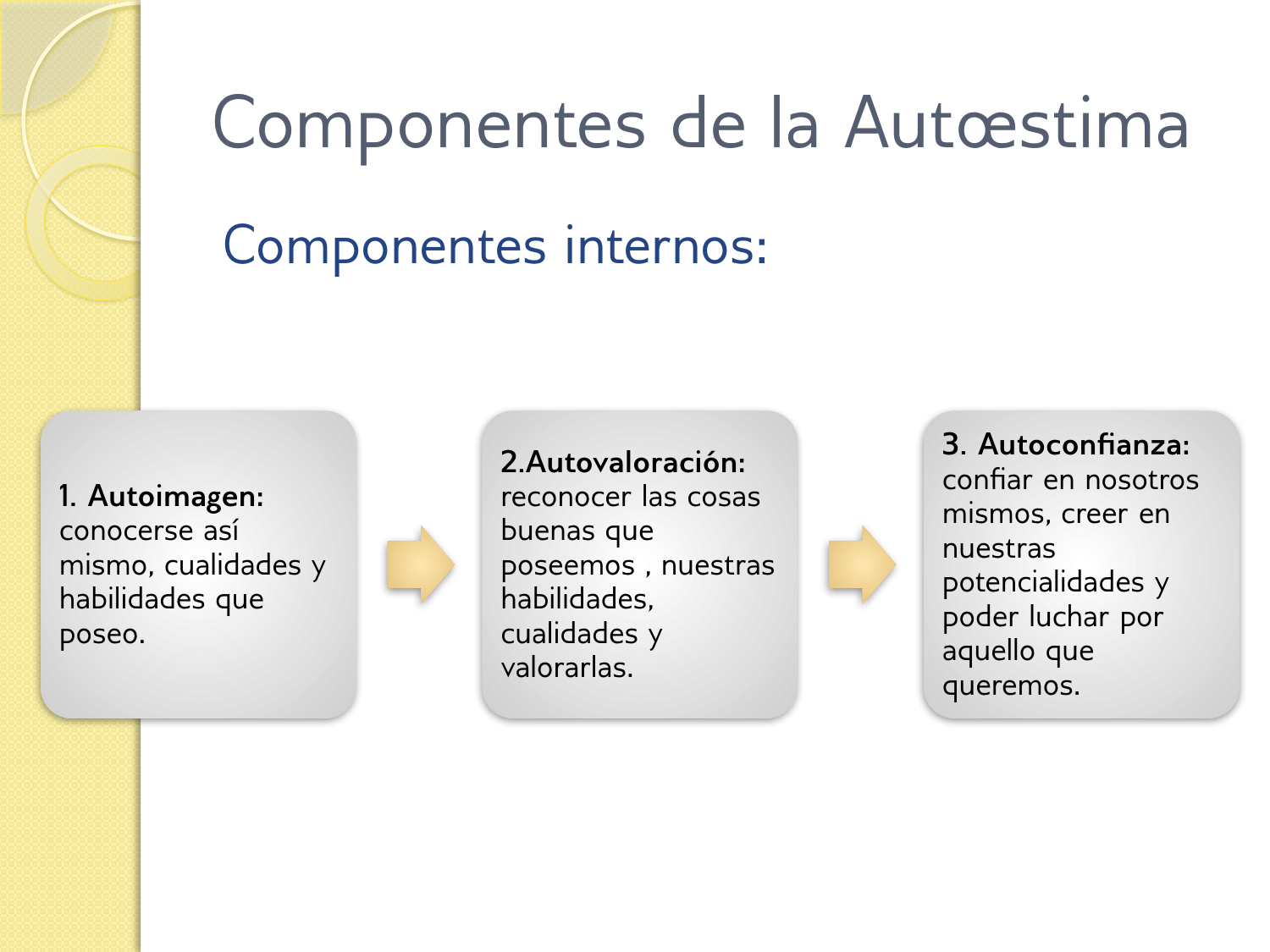

# Componentes de la Autoestima
Componentes internos:

1. Autoimagen: conocerse así mismo, cualidades y habilidades que poseo.

2.Autovaloración: reconocer las cosas buenas que poseemos , nuestras habilidades, cualidades y valorarlas.

3. Autoconfianza: confiar en nosotros mismos, creer en nuestras potencialidades y poder luchar por aquello que queremos.